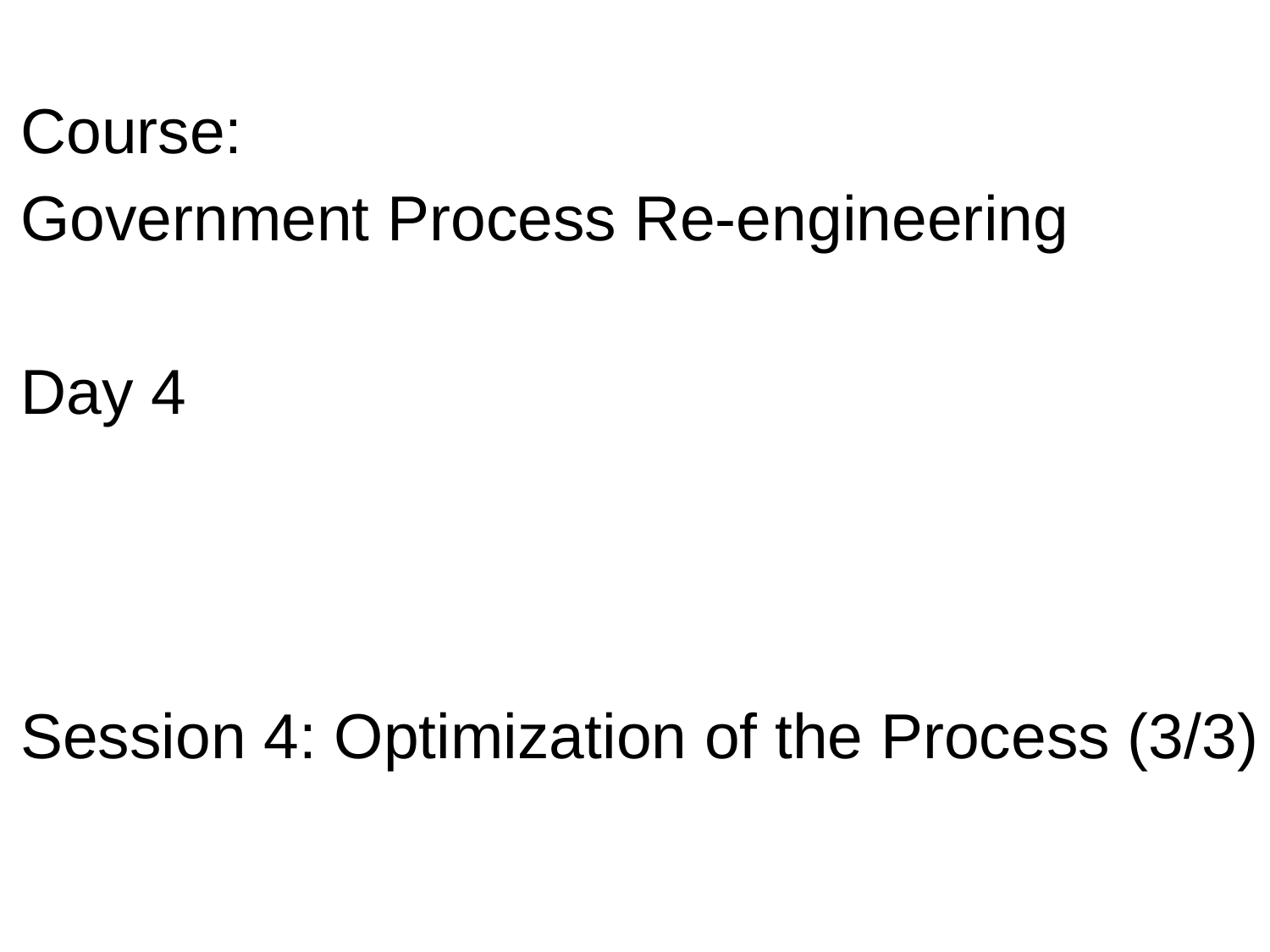

Course:
Government Process Re-engineering

Day 4
Session 4: Optimization of the Process (3/3)